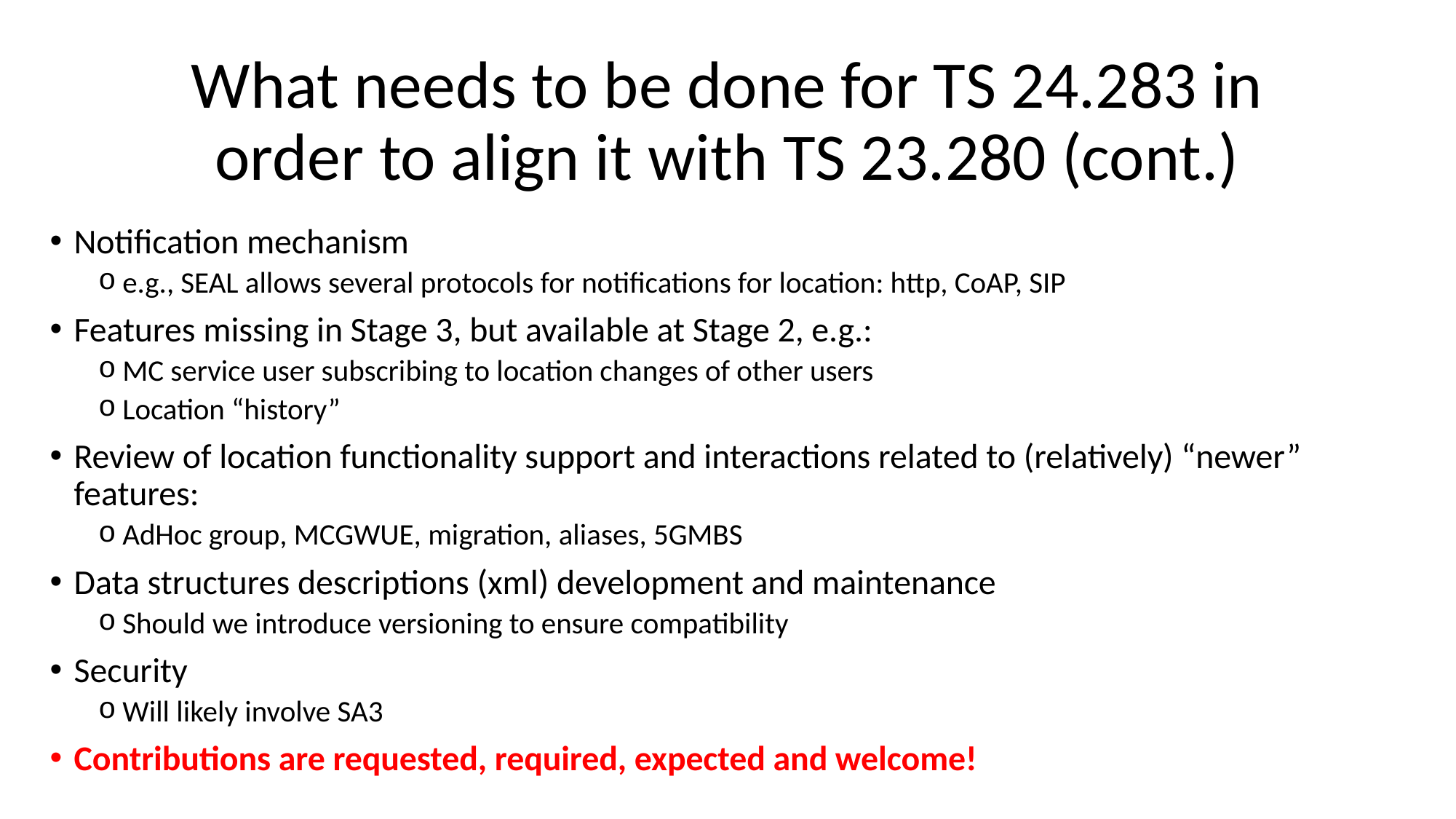

# What needs to be done for TS 24.283 in order to align it with TS 23.280 (cont.)
Notification mechanism
e.g., SEAL allows several protocols for notifications for location: http, CoAP, SIP
Features missing in Stage 3, but available at Stage 2, e.g.:
MC service user subscribing to location changes of other users
Location “history”
Review of location functionality support and interactions related to (relatively) “newer” features:
AdHoc group, MCGWUE, migration, aliases, 5GMBS
Data structures descriptions (xml) development and maintenance
Should we introduce versioning to ensure compatibility
Security
Will likely involve SA3
Contributions are requested, required, expected and welcome!